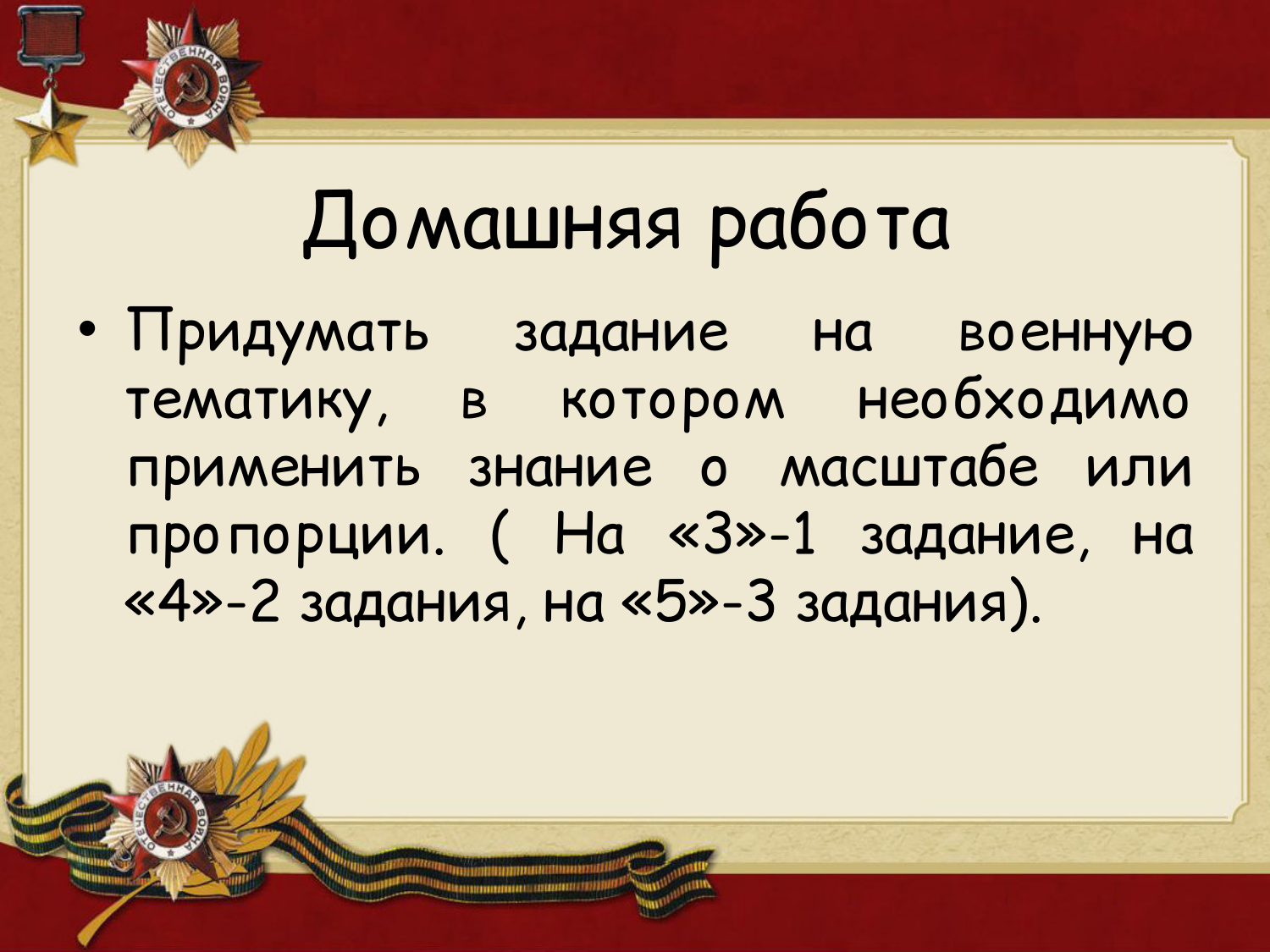

# Домашняя работа
Придумать задание на военную тематику, в котором необходимо применить знание о масштабе или пропорции. ( На «3»-1 задание, на «4»-2 задания, на «5»-3 задания).